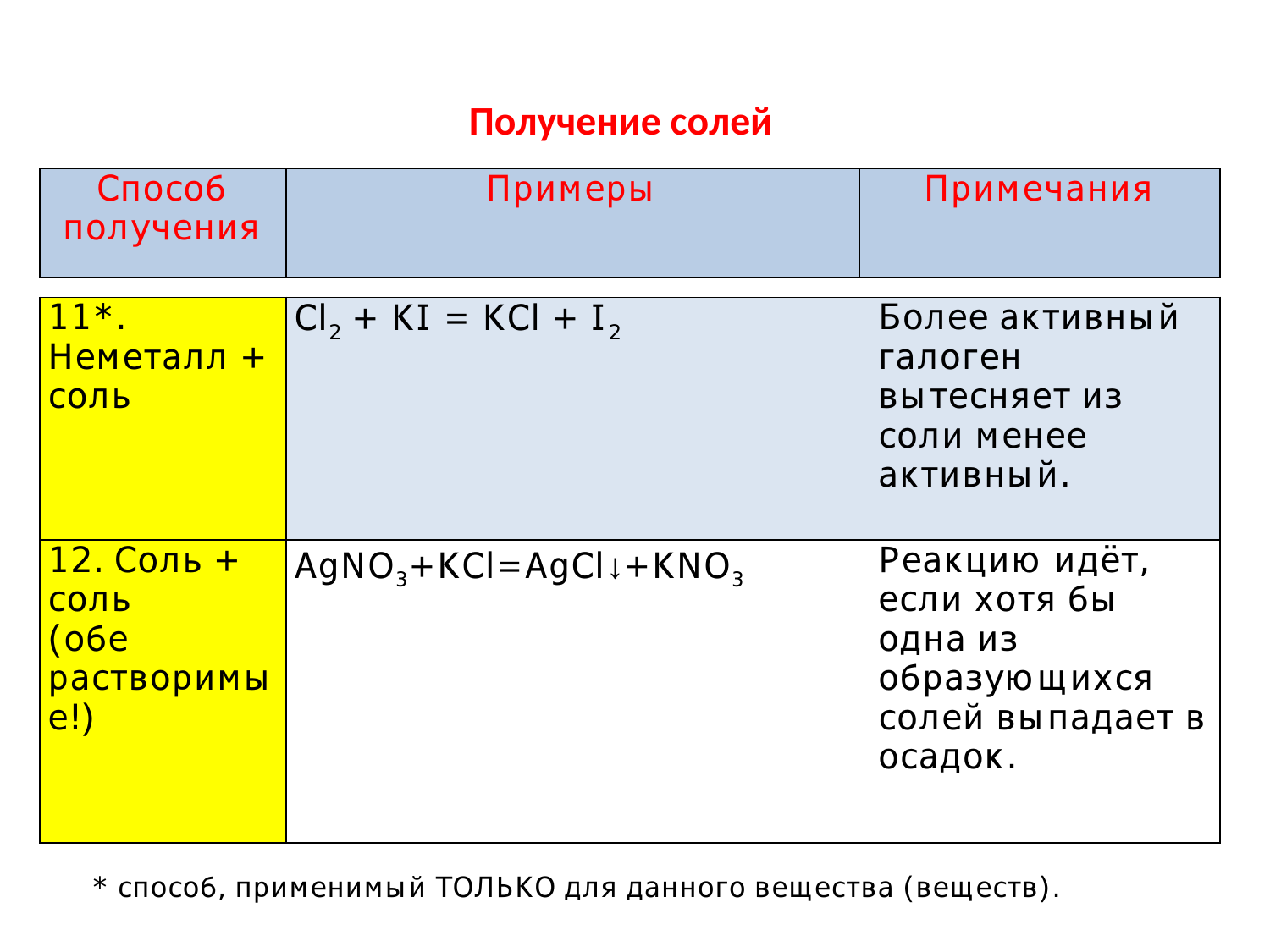

# Получение солей
| Способ получения | Примеры | Примечания |
| --- | --- | --- |
| 11\*. Неметалл + соль | Cl2 + KI = KCl + I2 | Более активный галоген вытесняет из соли менее активный. |
| --- | --- | --- |
| 12. Соль + соль (обе растворимые!) | AgNO3+KCl=AgCl↓+KNO3 | Реакцию идёт, если хотя бы одна из образующихся солей выпадает в осадок. |
* способ, применимый ТОЛЬКО для данного вещества (веществ).